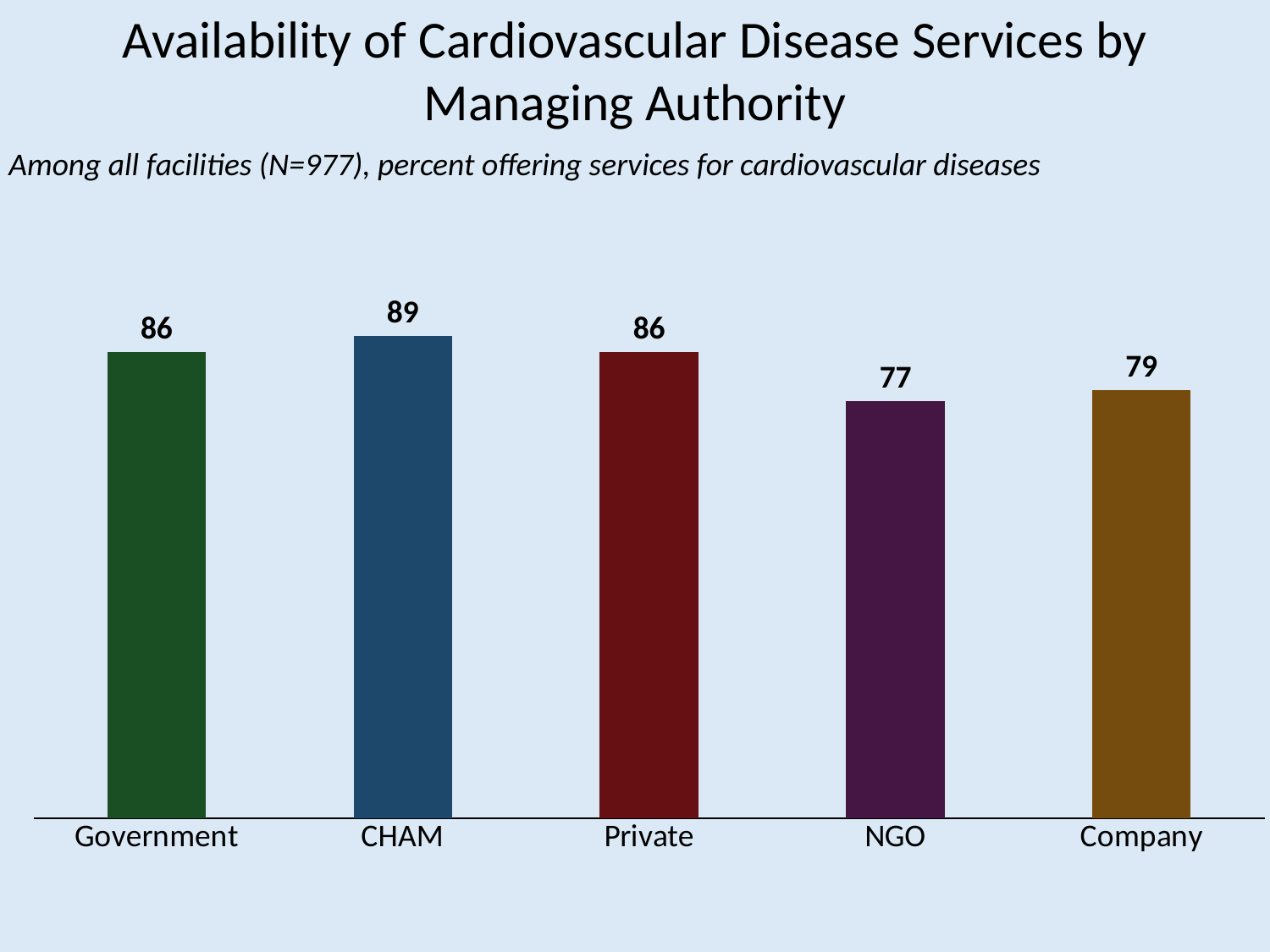

Availability of Cardiovascular Disease Services by Managing Authority
Among all facilities (N=977), percent offering services for cardiovascular diseases

### Chart

| Category | CVD |
|---|---|
| Government | 86.0 |
| CHAM | 89.0 |
| Private | 86.0 |
| NGO | 77.0 |
| Company | 79.0 |